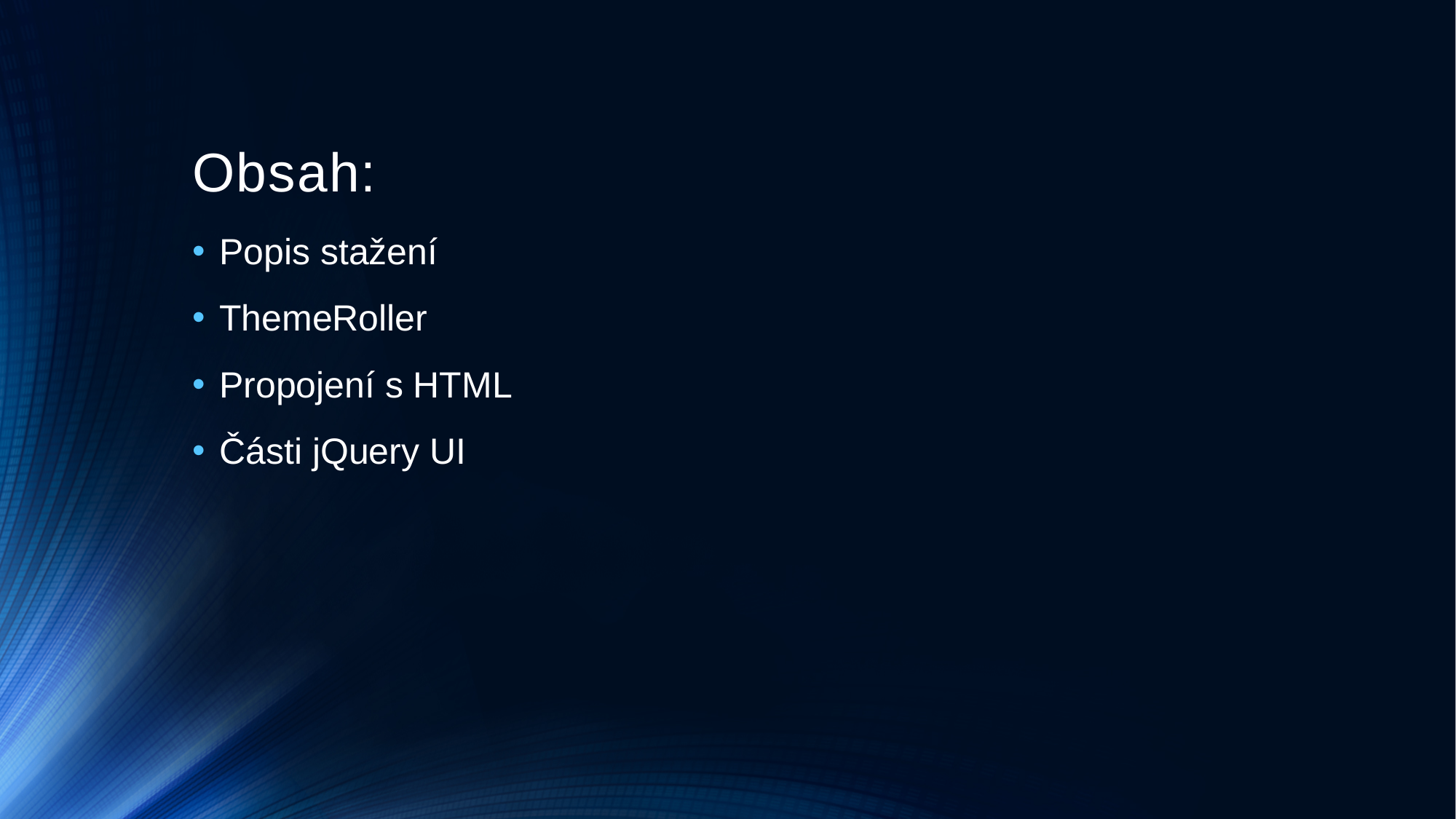

# Obsah:
Popis stažení
ThemeRoller
Propojení s HTML
Části jQuery UI